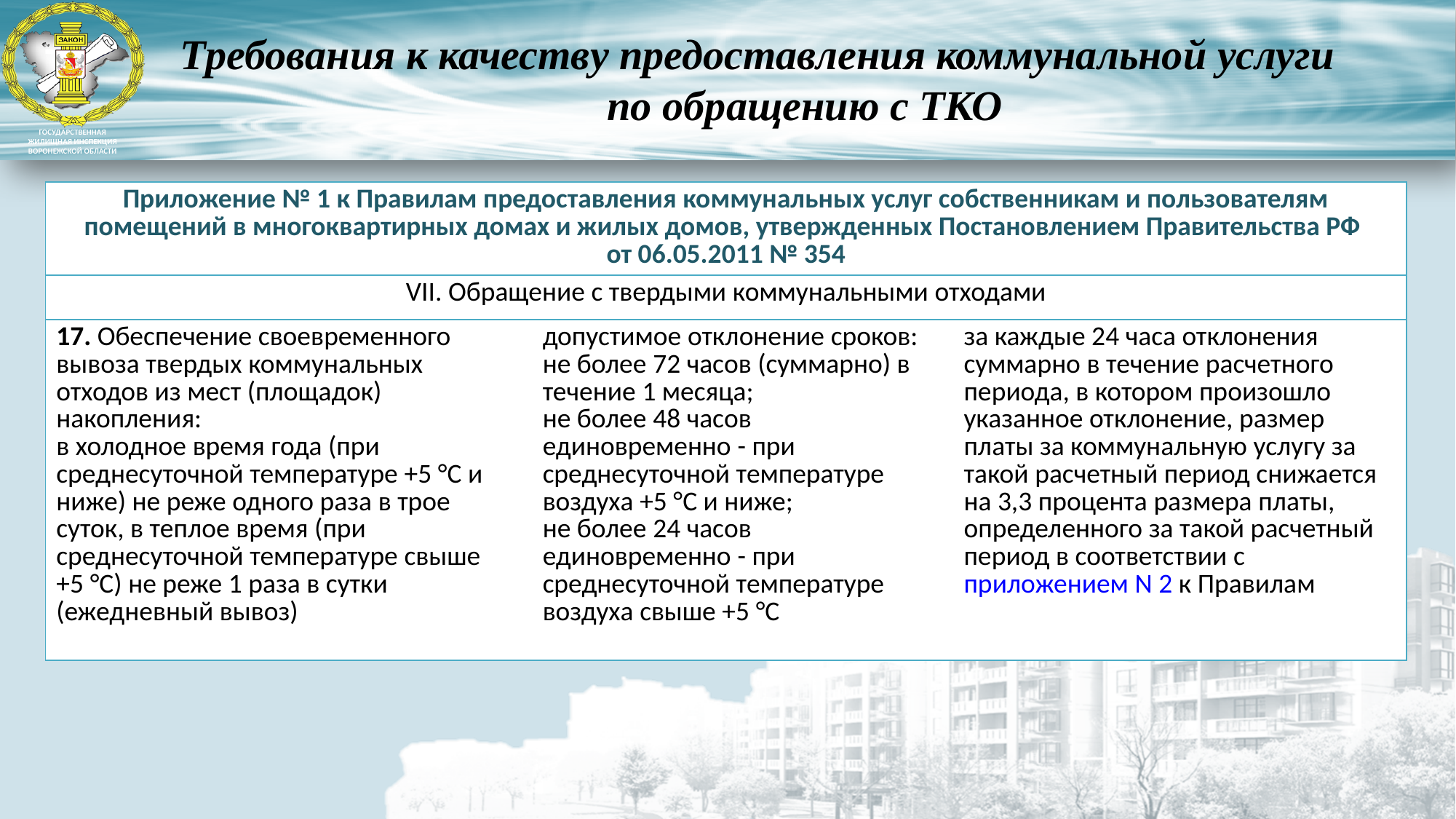

# Требования к качеству предоставления коммунальной услуги          по обращению с ТКО
| Приложение № 1 к Правилам предоставления коммунальных услуг собственникам и пользователям помещений в многоквартирных домах и жилых домов, утвержденных Постановлением Правительства РФ от 06.05.2011 № 354 |  |  |
| --- | --- | --- |
| VII. Обращение с твердыми коммунальными отходами |  |  |
| 17. Обеспечение своевременного вывоза твердых коммунальных отходов из мест (площадок) накопления: в холодное время года (при среднесуточной температуре +5 °C и ниже) не реже одного раза в трое суток, в теплое время (при среднесуточной температуре свыше +5 °C) не реже 1 раза в сутки (ежедневный вывоз) | допустимое отклонение сроков: не более 72 часов (суммарно) в течение 1 месяца; не более 48 часов единовременно - при среднесуточной температуре воздуха +5 °C и ниже; не более 24 часов единовременно - при среднесуточной температуре воздуха свыше +5 °C | за каждые 24 часа отклонения суммарно в течение расчетного периода, в котором произошло указанное отклонение, размер платы за коммунальную услугу за такой расчетный период снижается на 3,3 процента размера платы, определенного за такой расчетный период в соответствии с приложением N 2 к Правилам |